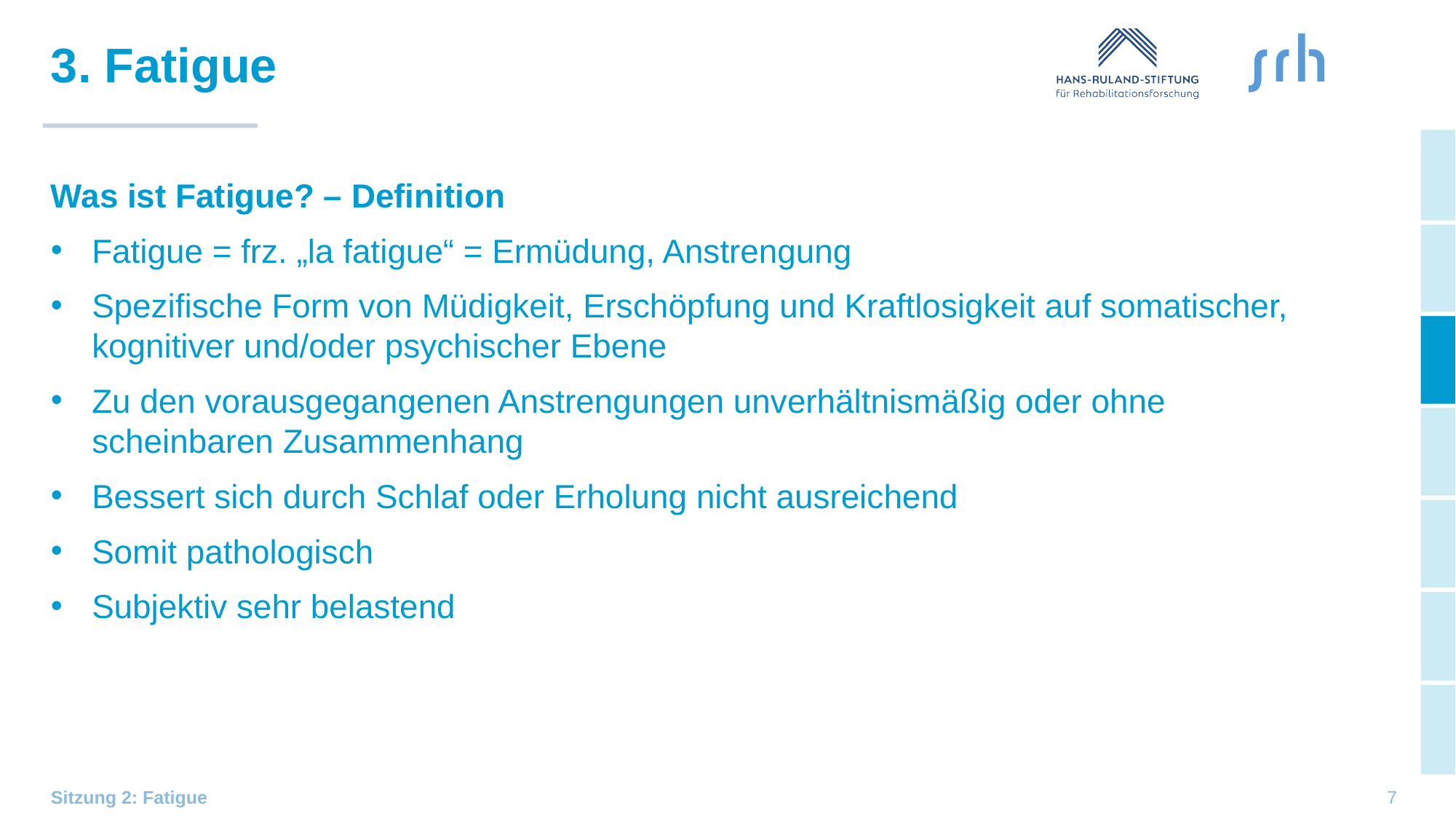

# 3. Fatigue
Was ist Fatigue? – Definition
Fatigue = frz. „la fatigue“ = Ermüdung, Anstrengung
Spezifische Form von Müdigkeit, Erschöpfung und Kraftlosigkeit auf somatischer, kognitiver und/oder psychischer Ebene
Zu den vorausgegangenen Anstrengungen unverhältnismäßig oder ohne scheinbaren Zusammenhang
Bessert sich durch Schlaf oder Erholung nicht ausreichend
Somit pathologisch
Subjektiv sehr belastend

7
Sitzung 2: Fatigue